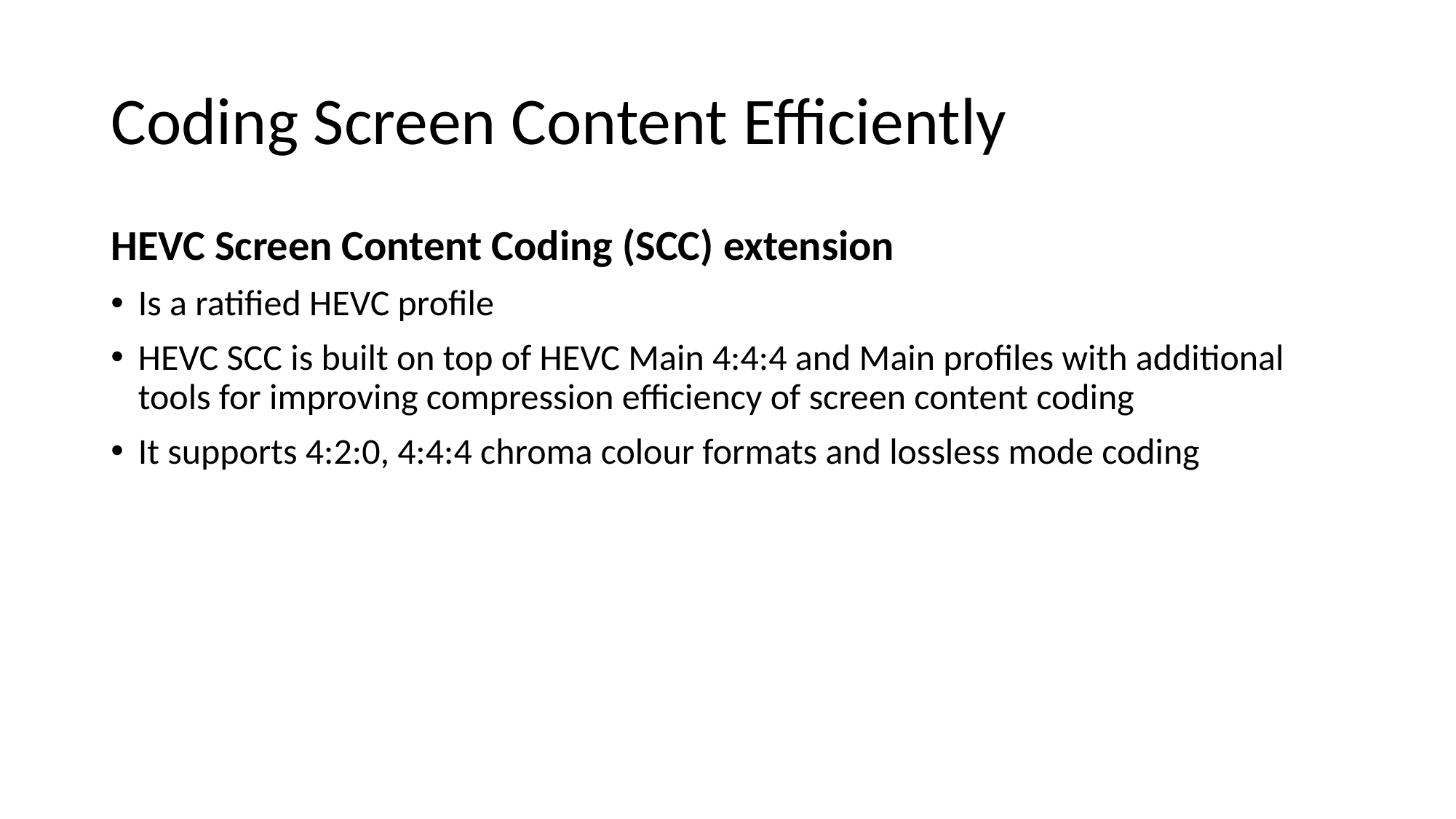

# Coding Screen Content Efficiently
HEVC Screen Content Coding (SCC) extension
Is a ratified HEVC profile
HEVC SCC is built on top of HEVC Main 4:4:4 and Main profiles with additional tools for improving compression efficiency of screen content coding
It supports 4:2:0, 4:4:4 chroma colour formats and lossless mode coding